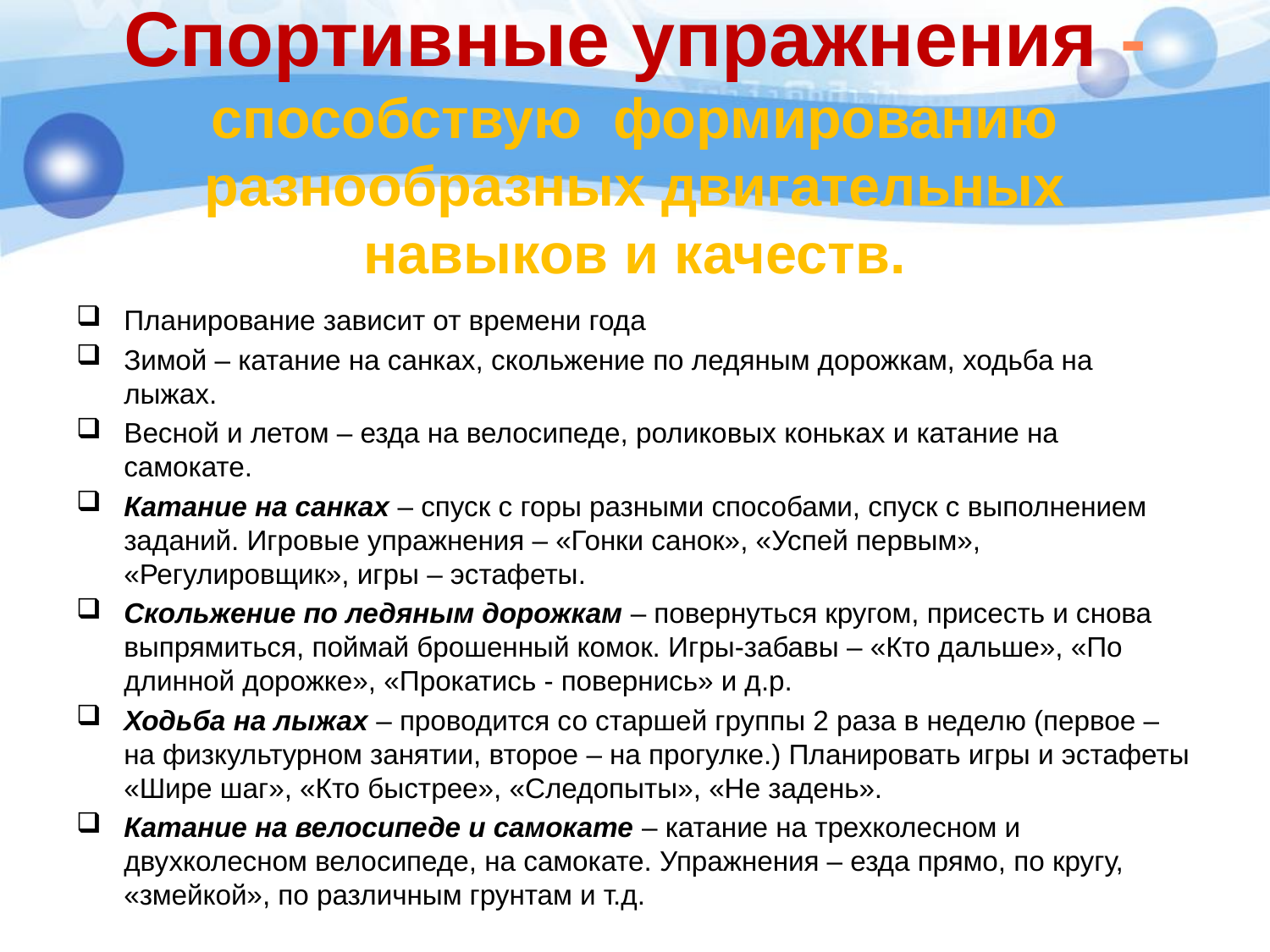

# Спортивные упражнения - способствую  формированию разнообразных двигательных навыков и качеств.
Планирование зависит от времени года
Зимой – катание на санках, скольжение по ледяным дорожкам, ходьба на лыжах.
Весной и летом – езда на велосипеде, роликовых коньках и катание на самокате.
Катание на санках – спуск с горы разными способами, спуск с выполнением заданий. Игровые упражнения – «Гонки санок», «Успей первым», «Регулировщик», игры – эстафеты.
Скольжение по ледяным дорожкам – повернуться кругом, присесть и снова выпрямиться, поймай брошенный комок. Игры-забавы – «Кто дальше», «По длинной дорожке», «Прокатись - повернись» и д.р.
Ходьба на лыжах – проводится со старшей группы 2 раза в неделю (первое – на физкультурном занятии, второе – на прогулке.) Планировать игры и эстафеты «Шире шаг», «Кто быстрее», «Следопыты», «Не задень».
Катание на велосипеде и самокате – катание на трехколесном и двухколесном велосипеде, на самокате. Упражнения – езда прямо, по кругу, «змейкой», по различным грунтам и т.д.